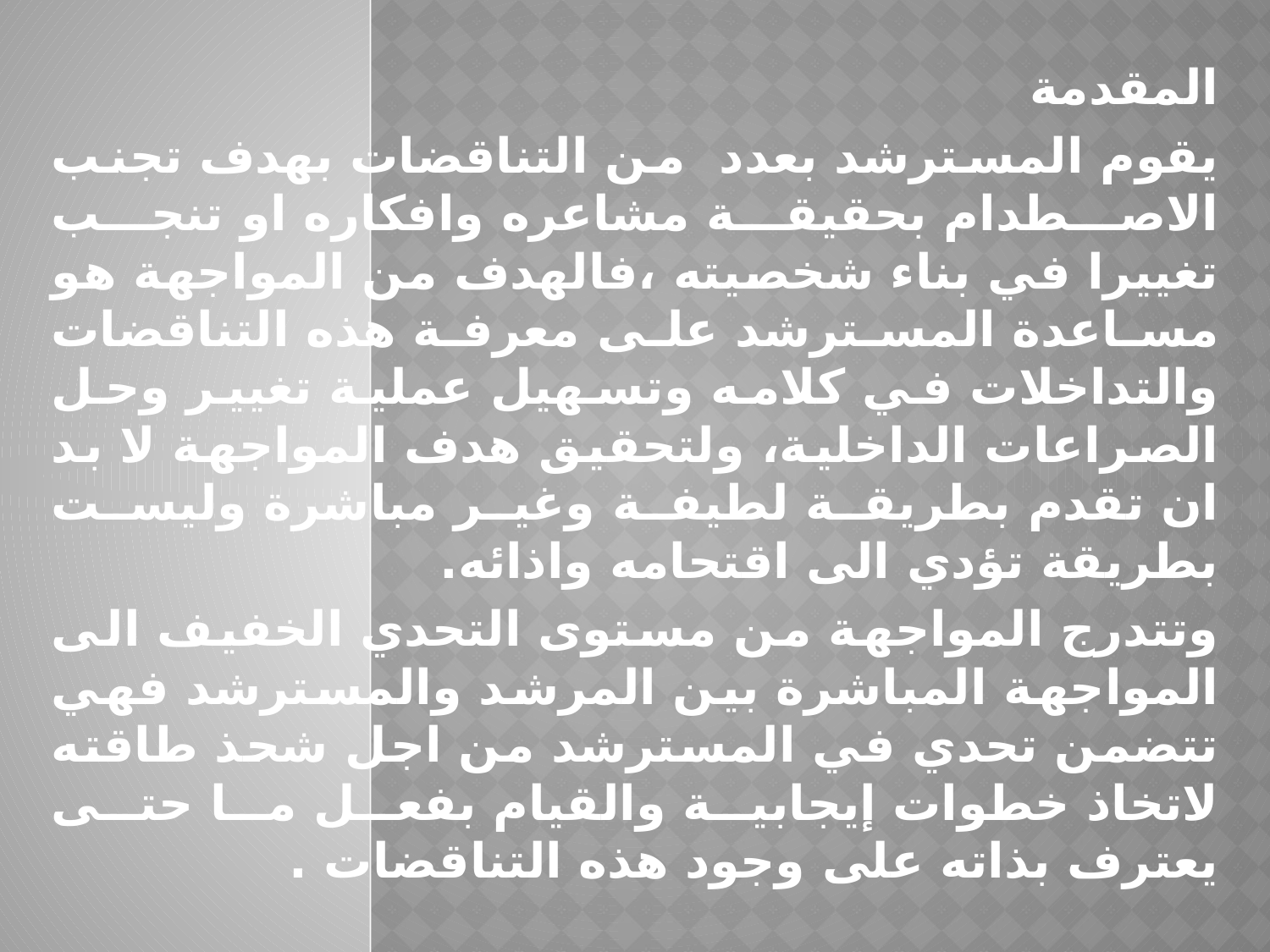

المقدمة
يقوم المسترشد بعدد  من التناقضات بهدف تجنب الاصطدام بحقيقة مشاعره وافكاره او تنجب تغييرا في بناء شخصيته ،فالهدف من المواجهة هو مساعدة المسترشد على معرفة هذه التناقضات والتداخلات في كلامه وتسهيل عملية تغيير وحل الصراعات الداخلية، ولتحقيق هدف المواجهة لا بد ان تقدم بطريقة لطيفة وغير مباشرة وليست بطريقة تؤدي الى اقتحامه واذائه.
وتتدرج المواجهة من مستوى التحدي الخفيف الى المواجهة المباشرة بين المرشد والمسترشد فهي تتضمن تحدي في المسترشد من اجل شحذ طاقته لاتخاذ خطوات إيجابية والقيام بفعل ما حتى يعترف بذاته على وجود هذه التناقضات .